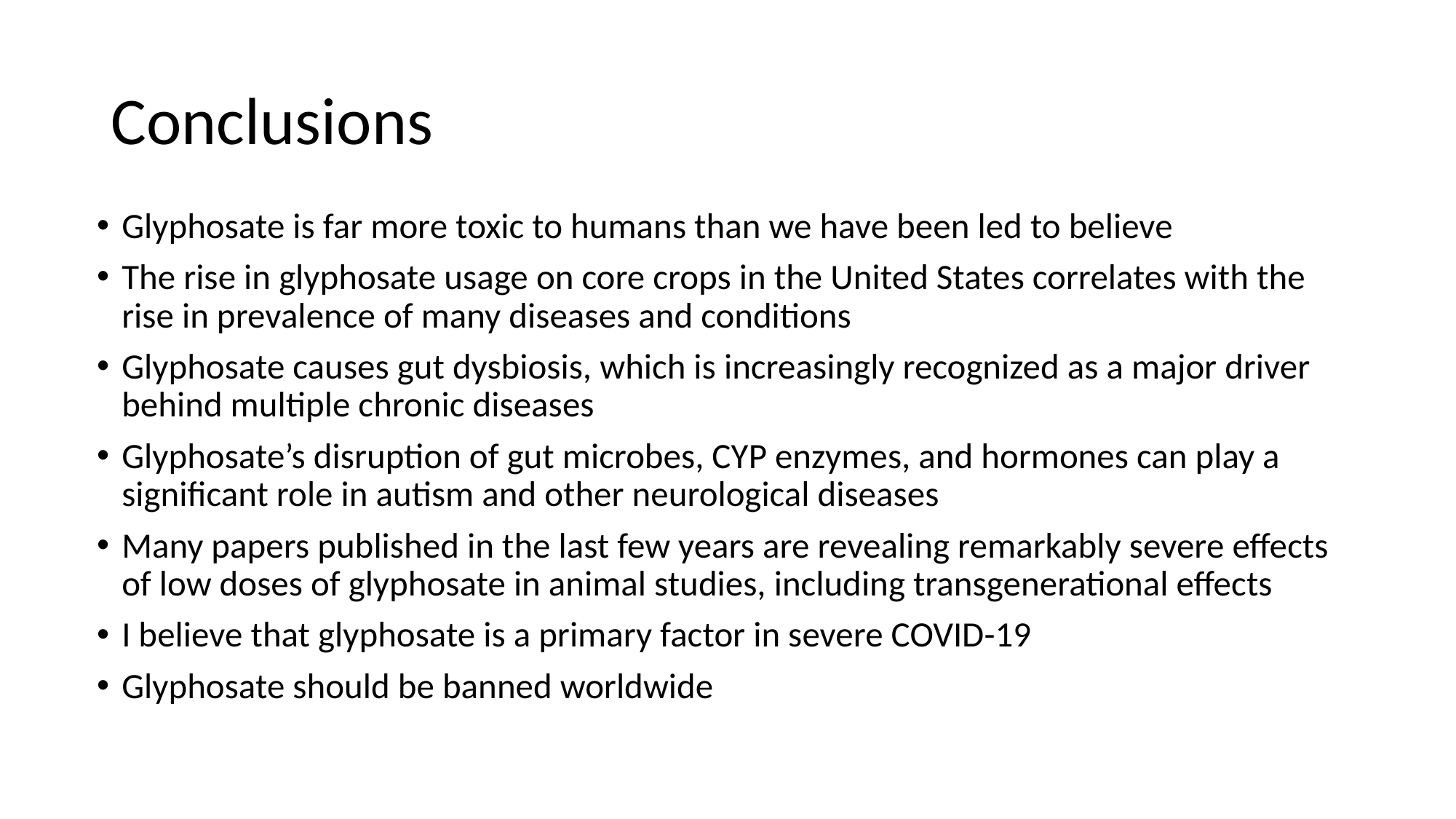

# Conclusions
Glyphosate is far more toxic to humans than we have been led to believe
The rise in glyphosate usage on core crops in the United States correlates with the rise in prevalence of many diseases and conditions
Glyphosate causes gut dysbiosis, which is increasingly recognized as a major driver behind multiple chronic diseases
Glyphosate’s disruption of gut microbes, CYP enzymes, and hormones can play a significant role in autism and other neurological diseases
Many papers published in the last few years are revealing remarkably severe effects of low doses of glyphosate in animal studies, including transgenerational effects
I believe that glyphosate is a primary factor in severe COVID-19
Glyphosate should be banned worldwide